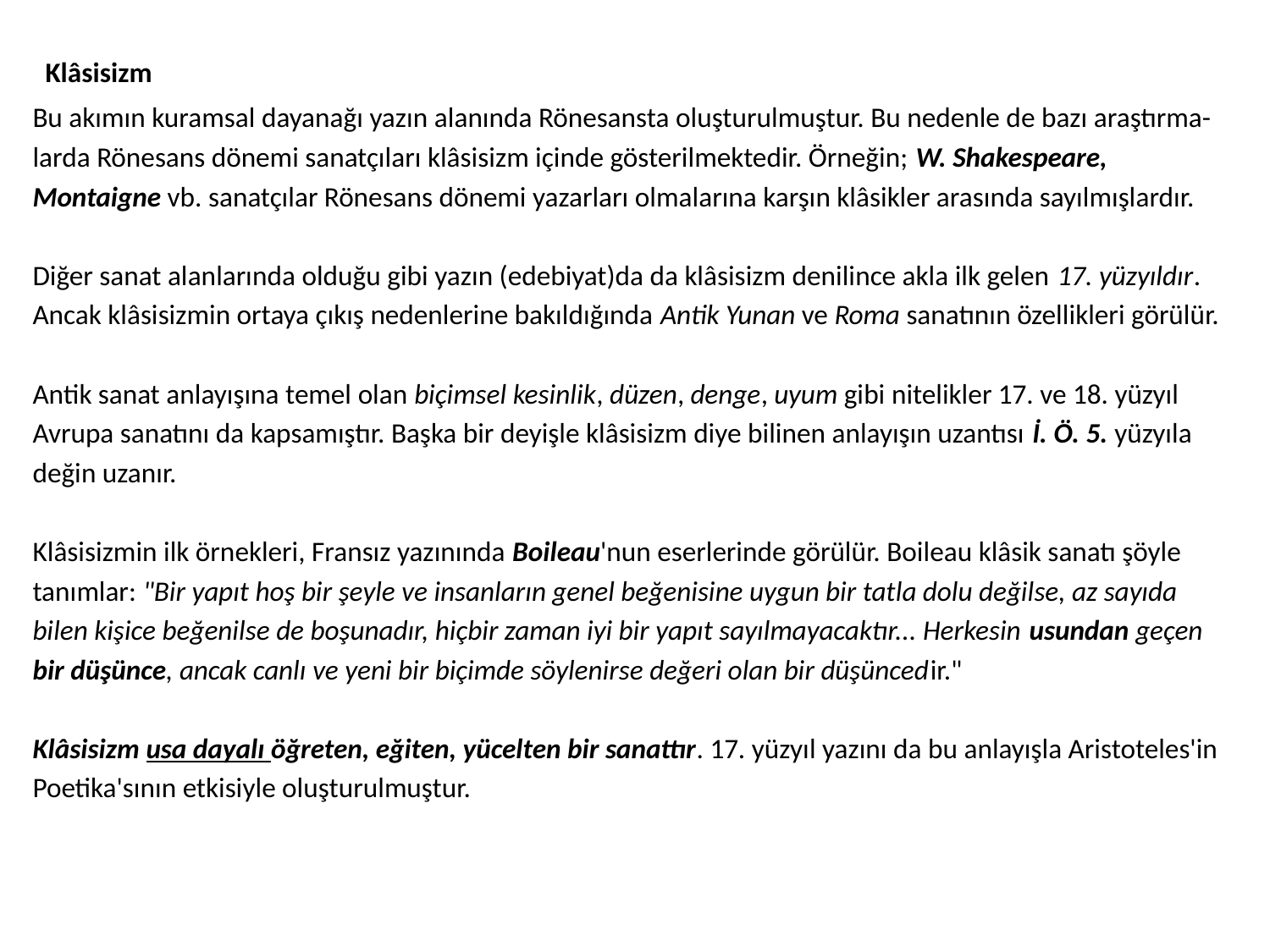

Klâsisizm
Bu akımın kuramsal dayanağı yazın alanında Rönesansta oluşturulmuştur. Bu nedenle de bazı araştırma-
larda Rönesans dönemi sanatçıları klâsisizm içinde gösterilmektedir. Örneğin; W. Shakespeare,
Montaigne vb. sanatçılar Rönesans dönemi yazarları olmalarına karşın klâsikler arasında sayılmışlardır.

Diğer sanat alanlarında olduğu gibi yazın (edebiyat)da da klâsisizm denilince akla ilk gelen 17. yüzyıldır.
Ancak klâsisizmin ortaya çıkış nedenlerine bakıldığında Antik Yunan ve Roma sanatının özellikleri görülür.

Antik sanat anlayışına temel olan biçimsel kesinlik, düzen, denge, uyum gibi nitelikler 17. ve 18. yüzyıl
Avrupa sanatını da kapsamıştır. Başka bir deyişle klâsisizm diye bilinen anlayışın uzantısı İ. Ö. 5. yüzyıla
değin uzanır.

Klâsisizmin ilk örnekleri, Fransız yazınında Boileau'nun eserlerinde görülür. Boileau klâsik sanatı şöyle
tanımlar: "Bir yapıt hoş bir şeyle ve insanların genel beğenisine uygun bir tatla dolu değilse, az sayıda
bilen kişice beğenilse de boşunadır, hiçbir zaman iyi bir yapıt sayılmayacaktır... Herkesin usundan geçen
bir düşünce, ancak canlı ve yeni bir biçimde söylenirse değeri olan bir düşüncedir."

Klâsisizm usa dayalı öğreten, eğiten, yücelten bir sanattır. 17. yüzyıl yazını da bu anlayışla Aristoteles'in
Poetika'sının etkisiyle oluşturulmuştur.